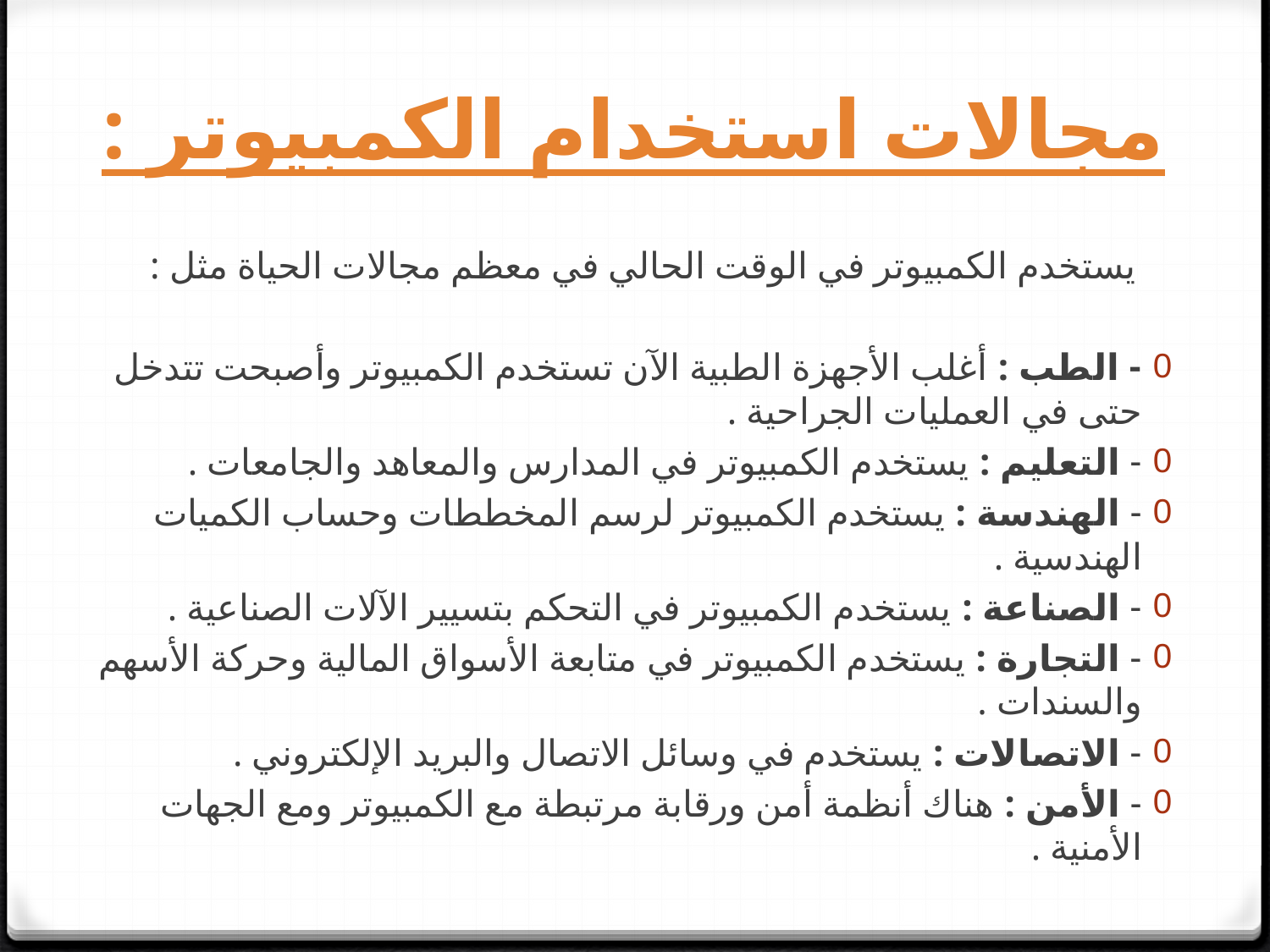

# مجالات استخدام الكمبيوتر :
يستخدم الكمبيوتر في الوقت الحالي في معظم مجالات الحياة مثل :

- الطب : أغلب الأجهزة الطبية الآن تستخدم الكمبيوتر وأصبحت تتدخل حتى في العمليات الجراحية .
- التعليم : يستخدم الكمبيوتر في المدارس والمعاهد والجامعات .
- الهندسة : يستخدم الكمبيوتر لرسم المخططات وحساب الكميات الهندسية .
- الصناعة : يستخدم الكمبيوتر في التحكم بتسيير الآلات الصناعية .
- التجارة : يستخدم الكمبيوتر في متابعة الأسواق المالية وحركة الأسهم والسندات .
- الاتصالات : يستخدم في وسائل الاتصال والبريد الإلكتروني .
- الأمن : هناك أنظمة أمن ورقابة مرتبطة مع الكمبيوتر ومع الجهات الأمنية .